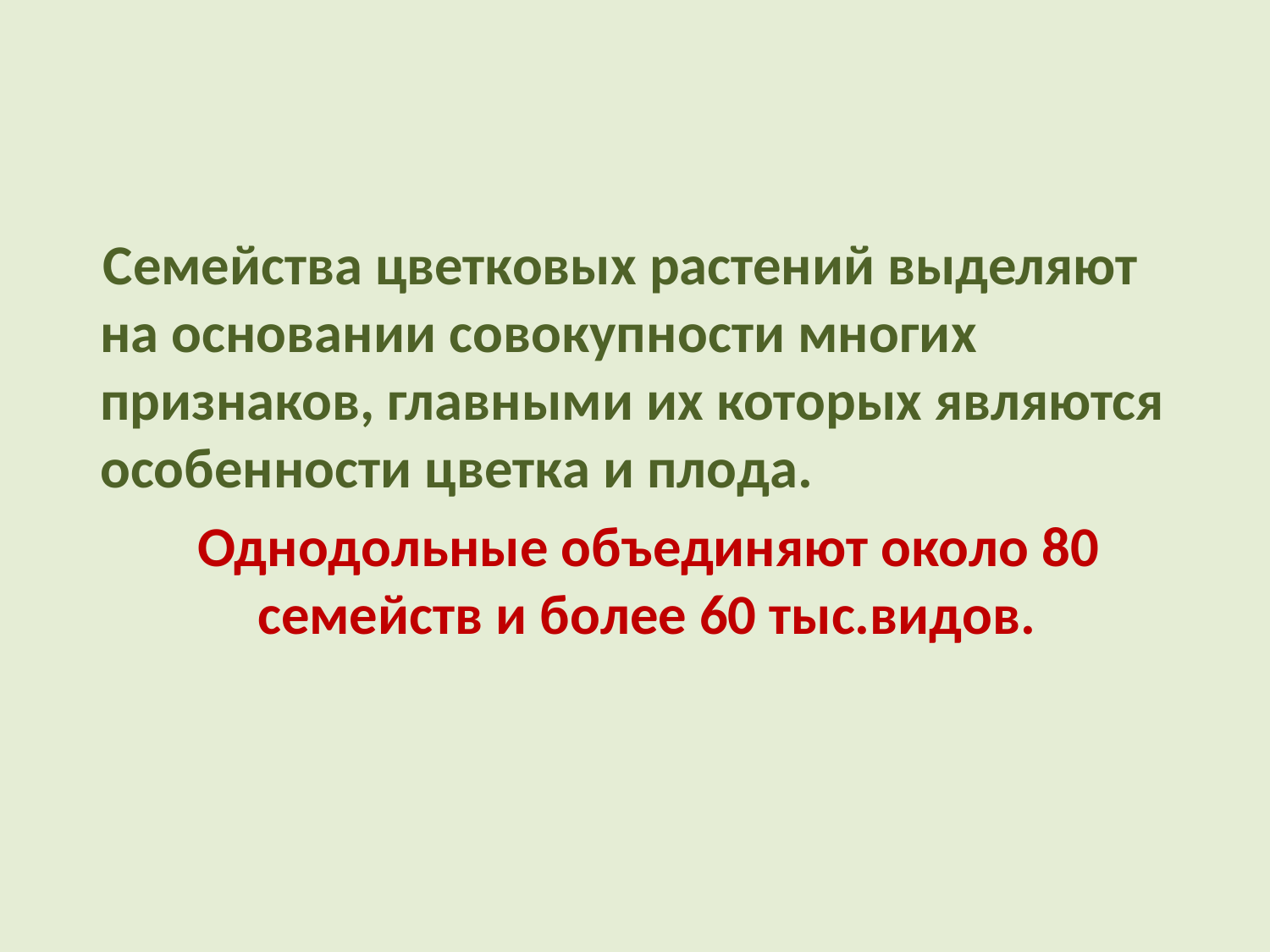

#
    Семейства цветковых растений выделяют на основании совокупности многих признаков, главными их которых являются особенности цветка и плода.
    Однодольные объединяют около 80 семейств и более 60 тыс.видов.